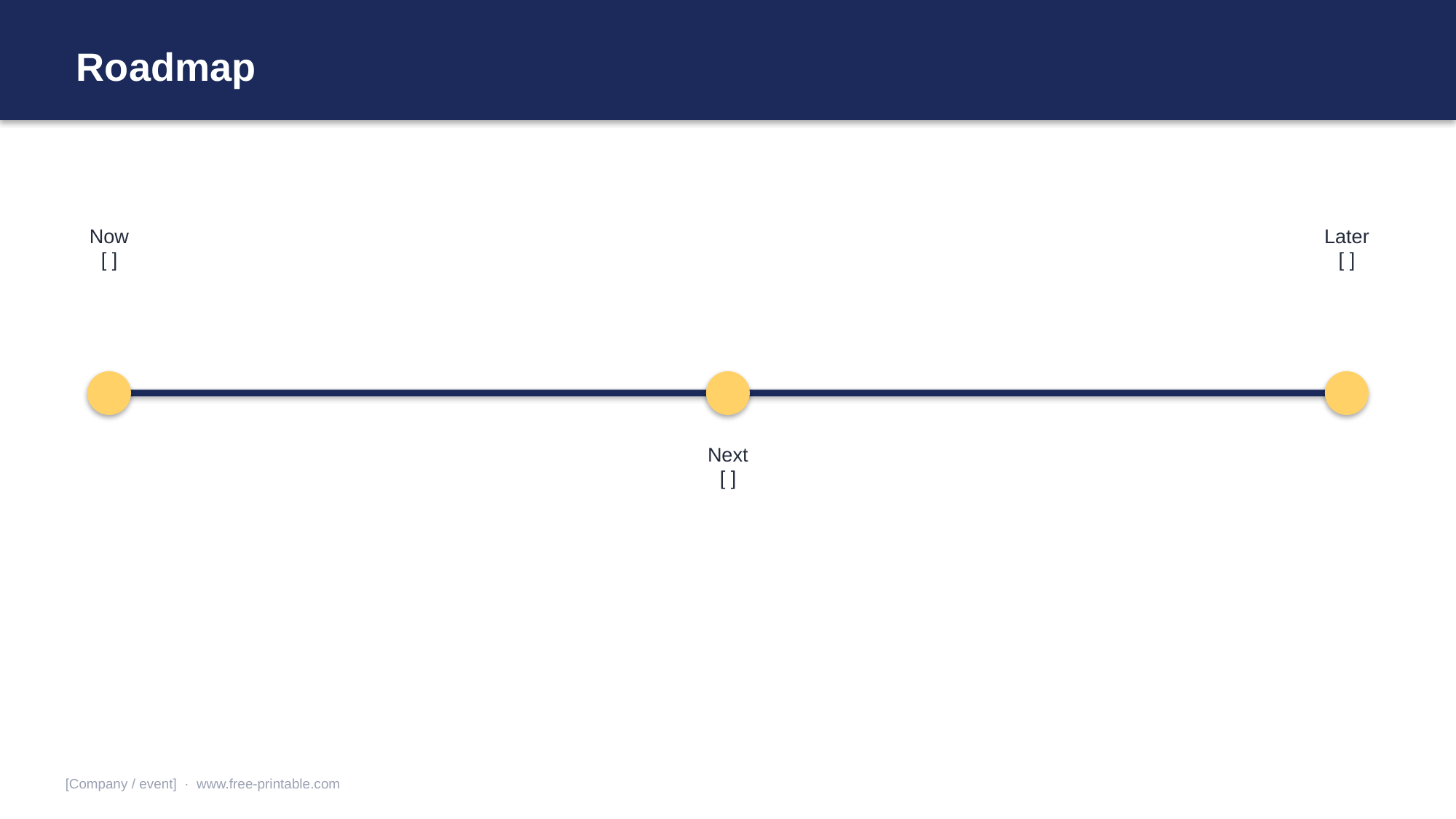

Roadmap
Now
[ ]
Later
[ ]

Next
[ ]
[Company / event]  ·  www.free-printable.com